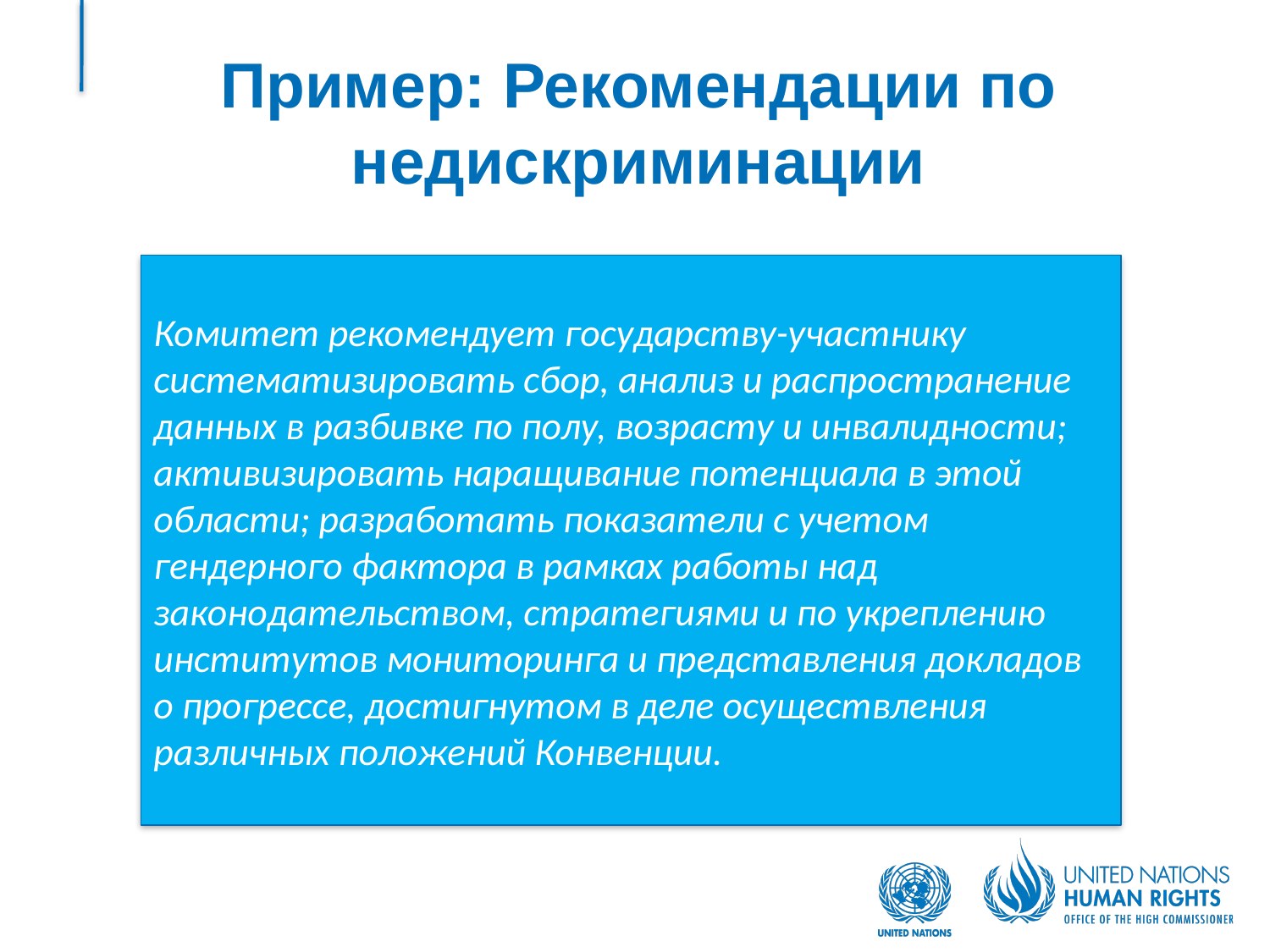

# Пример: Рекомендации по недискриминации

Комитет рекомендует государству-участнику систематизировать сбор, анализ и распространение данных в разбивке по полу, возрасту и инвалидности; активизировать наращивание потенциала в этой области; разработать показатели с учетом гендерного фактора в рамках работы над  законодательством, стратегиями и по укреплению институтов мониторинга и представления докладов о прогрессе, достигнутом в деле осуществления различных положений Конвенции.